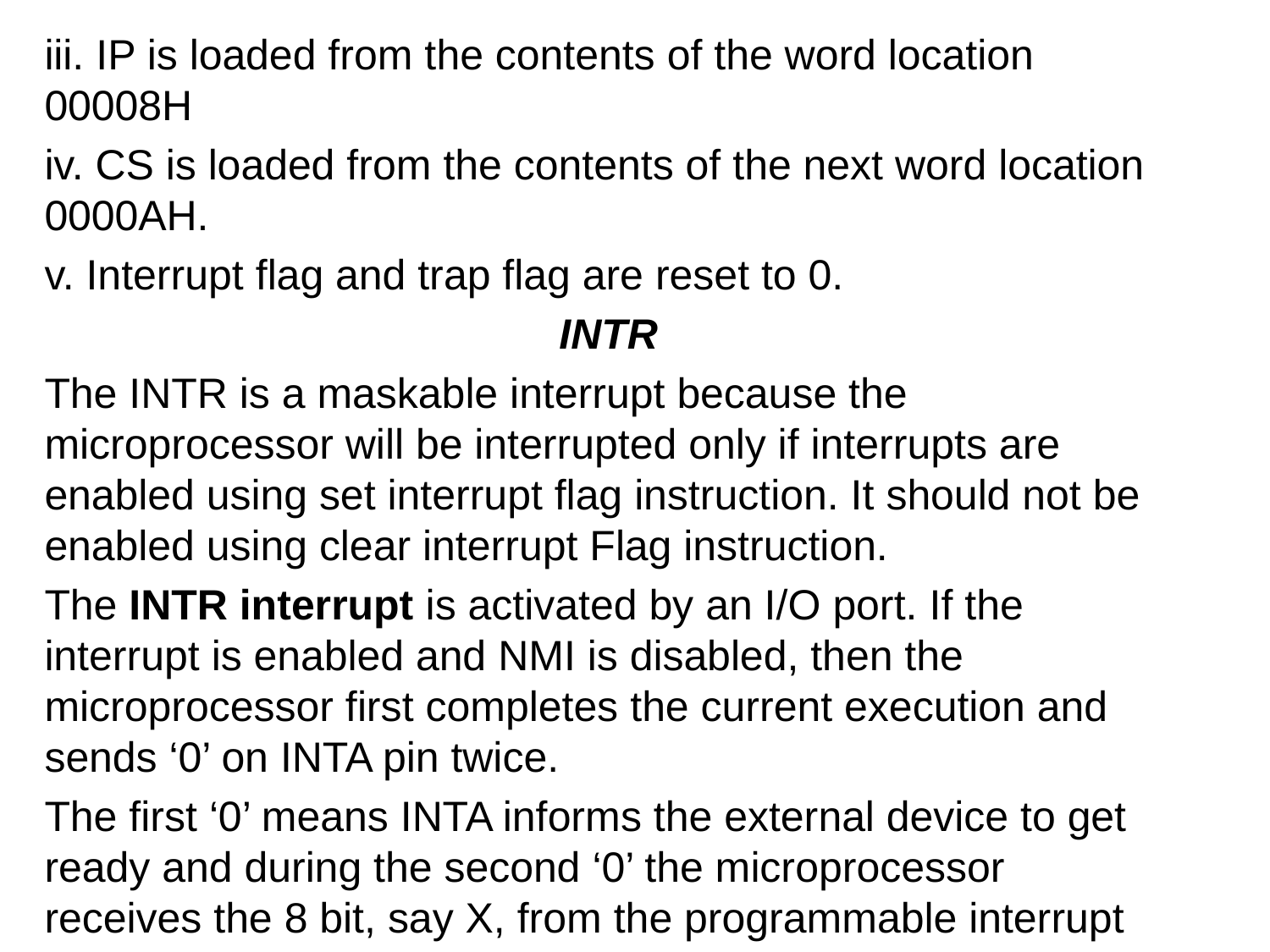

iii. IP is loaded from the contents of the word location 00008H
iv. CS is loaded from the contents of the next word location 0000AH.
v. Interrupt flag and trap flag are reset to 0.
INTR
The INTR is a maskable interrupt because the microprocessor will be interrupted only if interrupts are enabled using set interrupt flag instruction. It should not be enabled using clear interrupt Flag instruction.
The INTR interrupt is activated by an I/O port. If the interrupt is enabled and NMI is disabled, then the microprocessor first completes the current execution and sends ‘0’ on INTA pin twice.
The first ‘0’ means INTA informs the external device to get ready and during the second ‘0’ the microprocessor receives the 8 bit, say X, from the programmable interrupt controller.